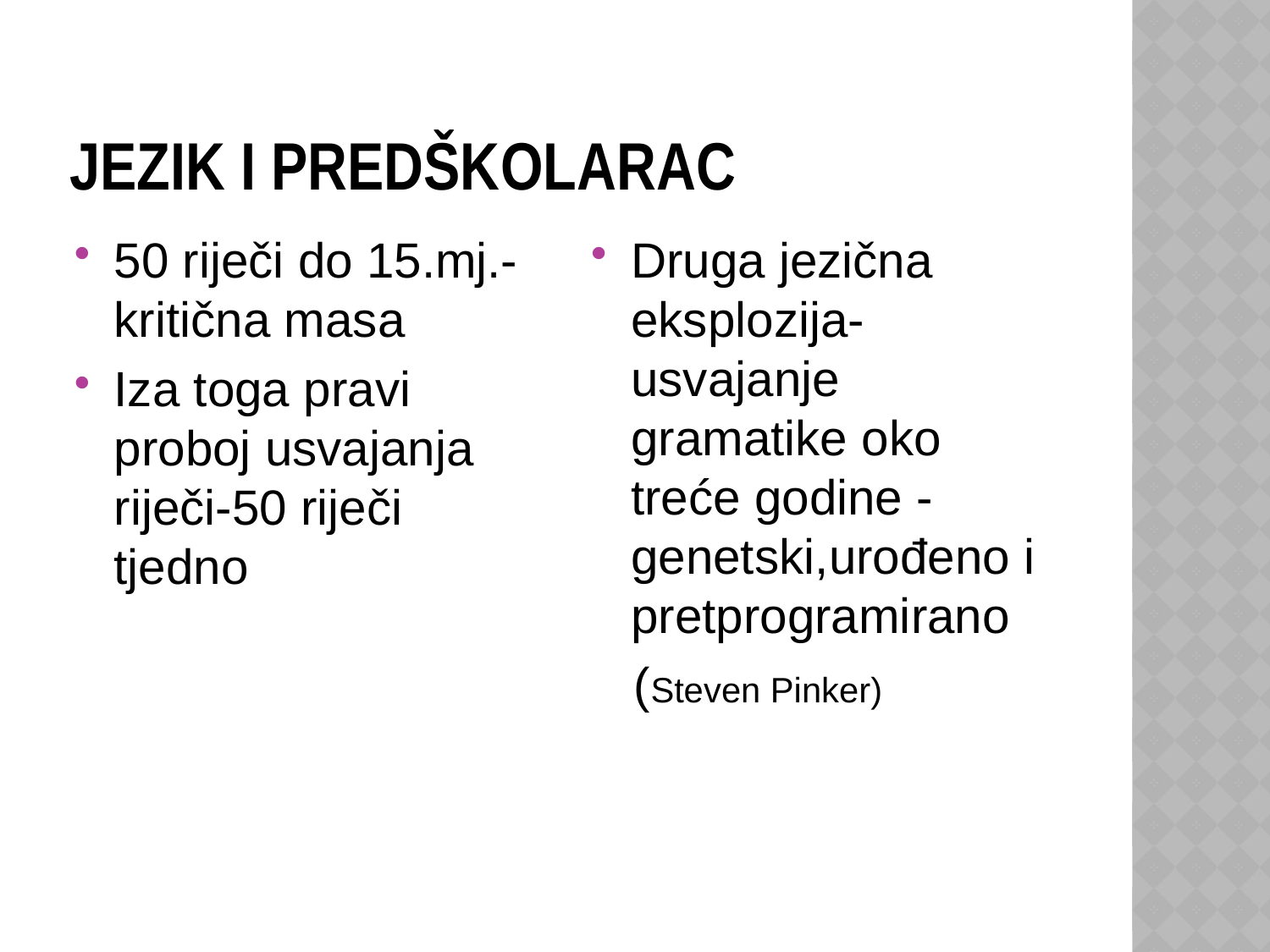

# Jezik i predškolarac
50 riječi do 15.mj.-kritična masa
Iza toga pravi proboj usvajanja riječi-50 riječi tjedno
Druga jezična eksplozija-usvajanje gramatike oko treće godine -genetski,urođeno i pretprogramirano
   (Steven Pinker)